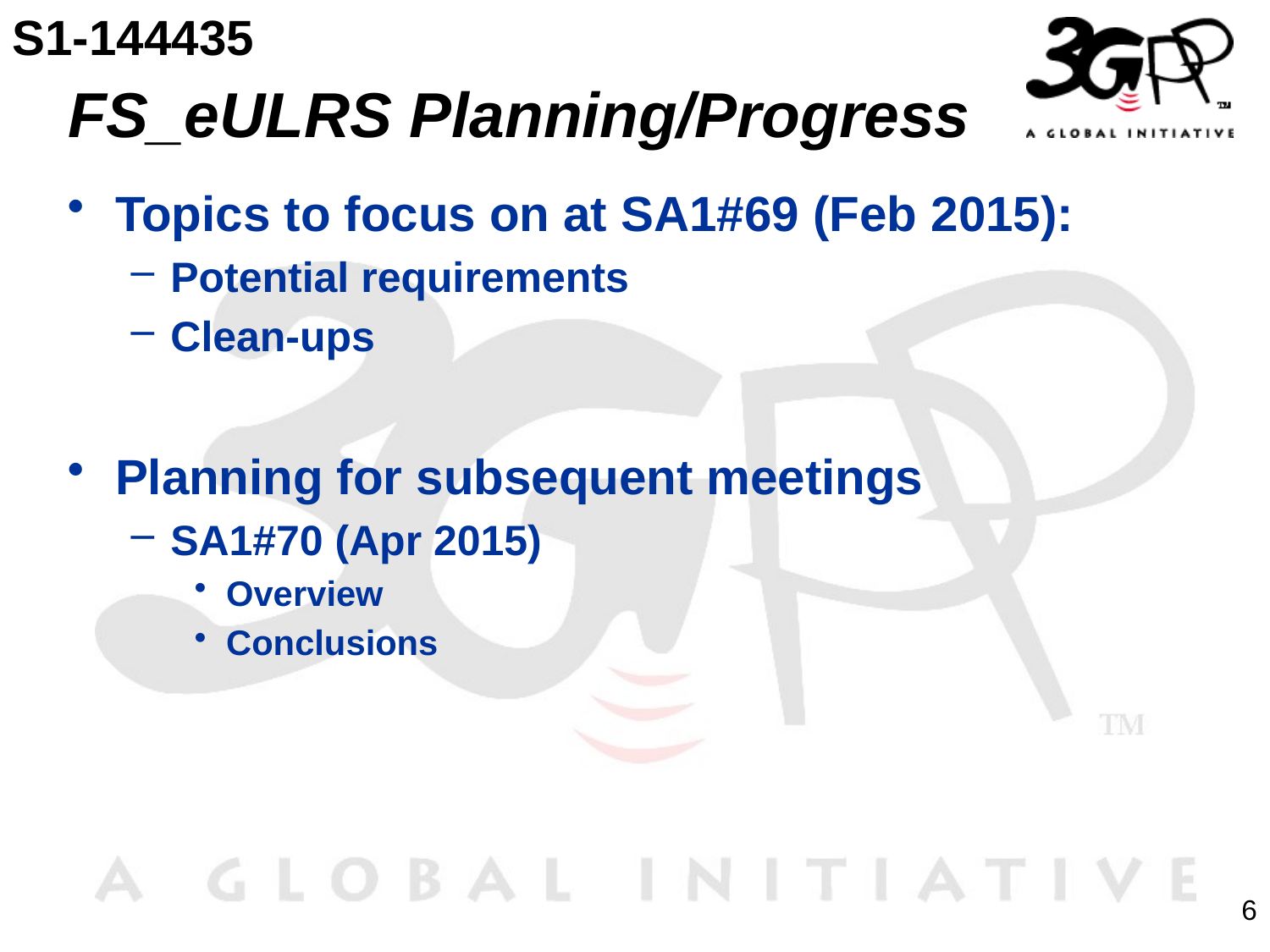

S1-144435
# FS_eULRS Planning/Progress
Topics to focus on at SA1#69 (Feb 2015):
Potential requirements
Clean-ups

Planning for subsequent meetings
SA1#70 (Apr 2015)
Overview
Conclusions
6